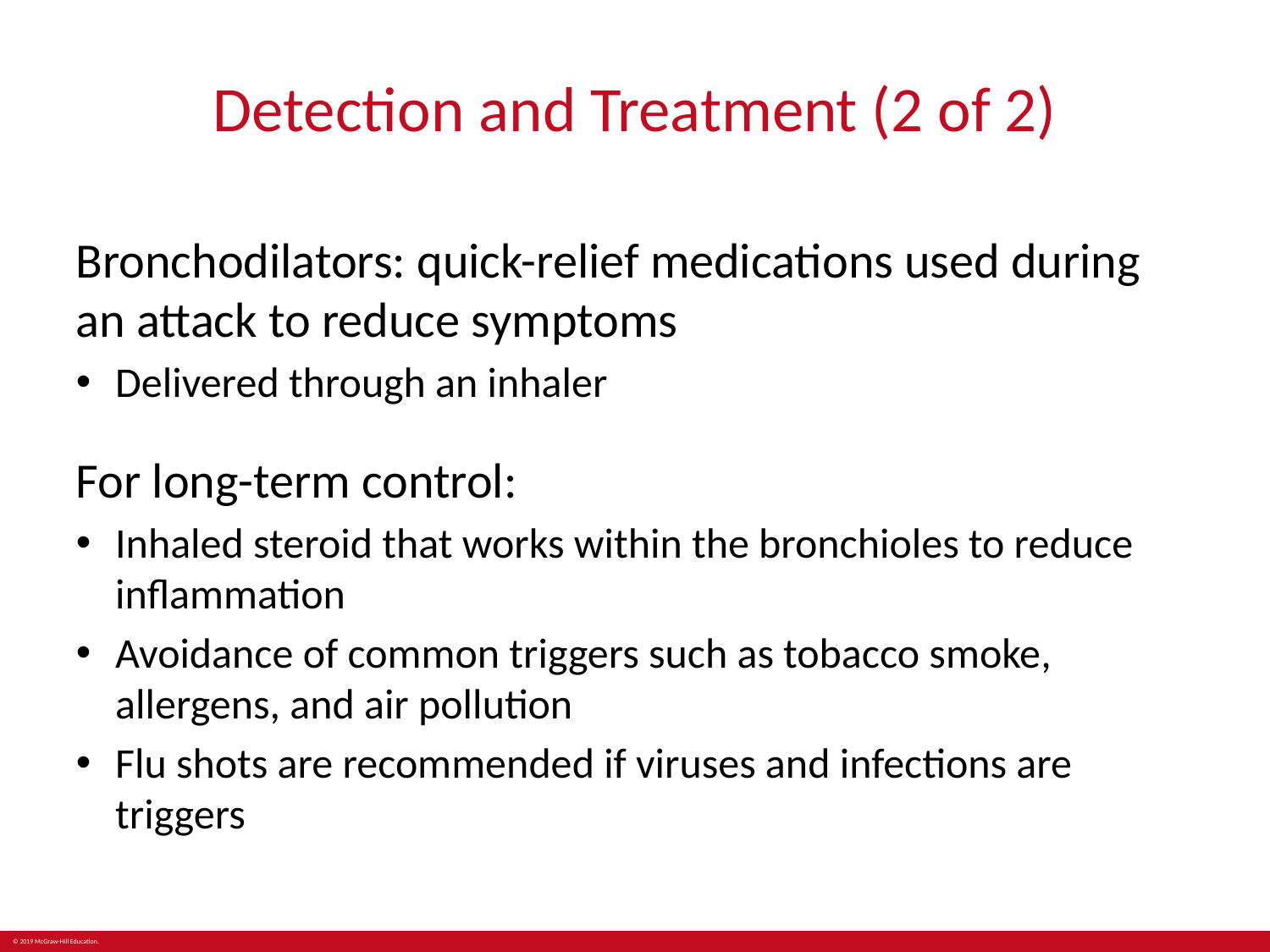

# Detection and Treatment (2 of 2)
Bronchodilators: quick-relief medications used during an attack to reduce symptoms
Delivered through an inhaler
For long-term control:
Inhaled steroid that works within the bronchioles to reduce inflammation
Avoidance of common triggers such as tobacco smoke, allergens, and air pollution
Flu shots are recommended if viruses and infections are triggers